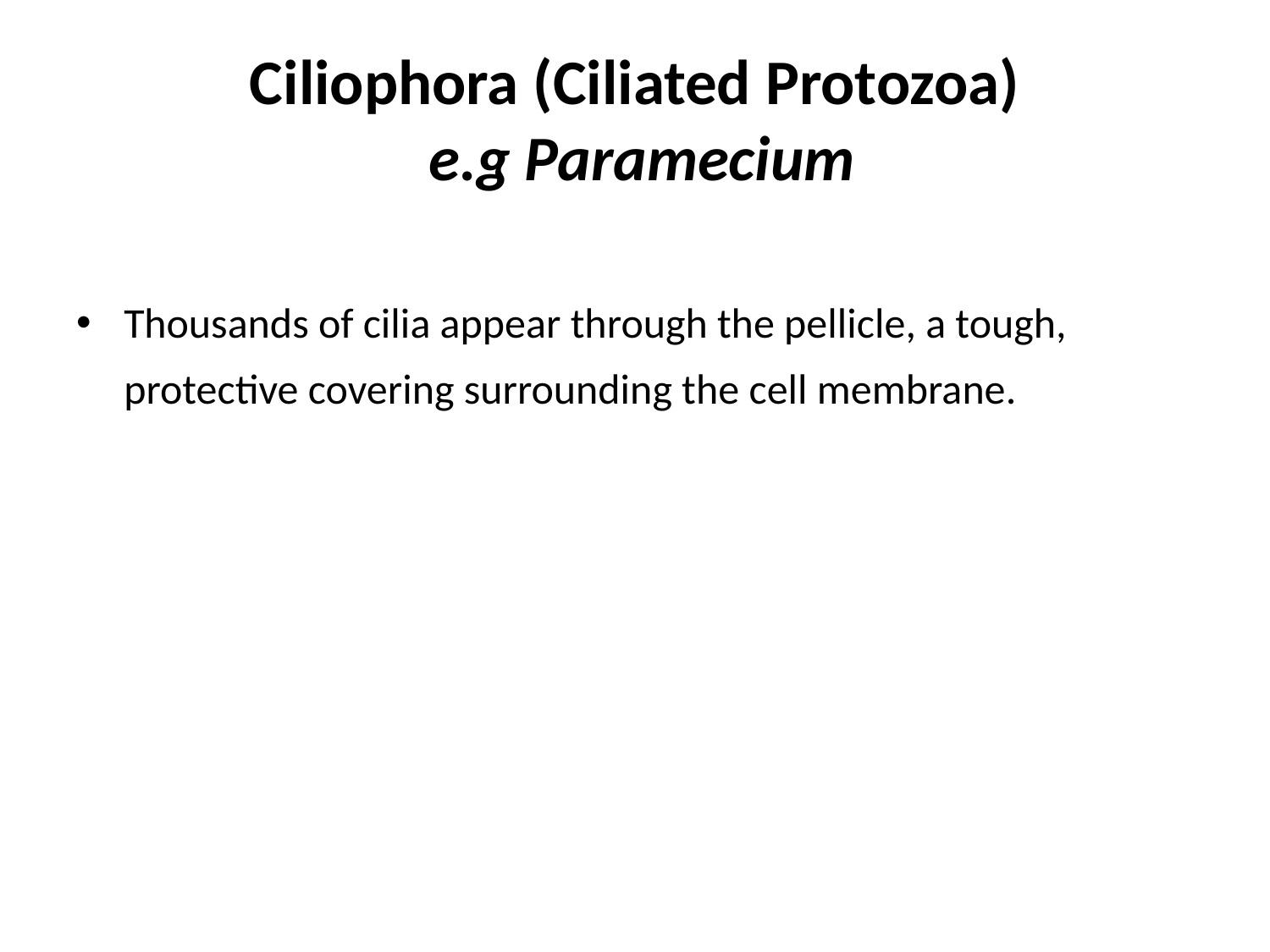

# Ciliophora (Ciliated Protozoa) e.g Paramecium
Thousands of cilia appear through the pellicle, a tough, protective covering surrounding the cell membrane.